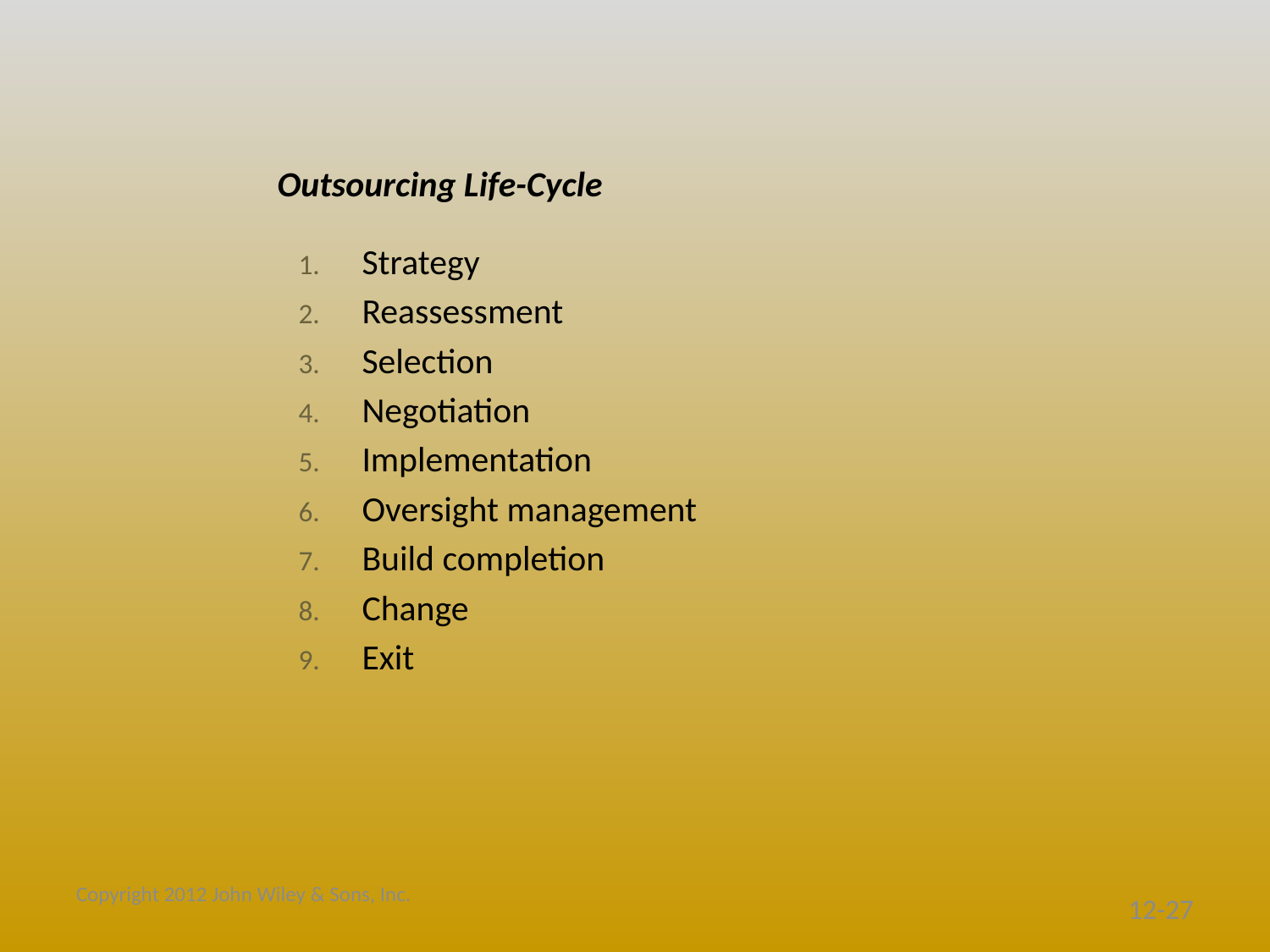

# Outsourcing Life-Cycle
Strategy
Reassessment
Selection
Negotiation
Implementation
Oversight management
Build completion
Change
Exit
Copyright 2012 John Wiley & Sons, Inc.
12-27